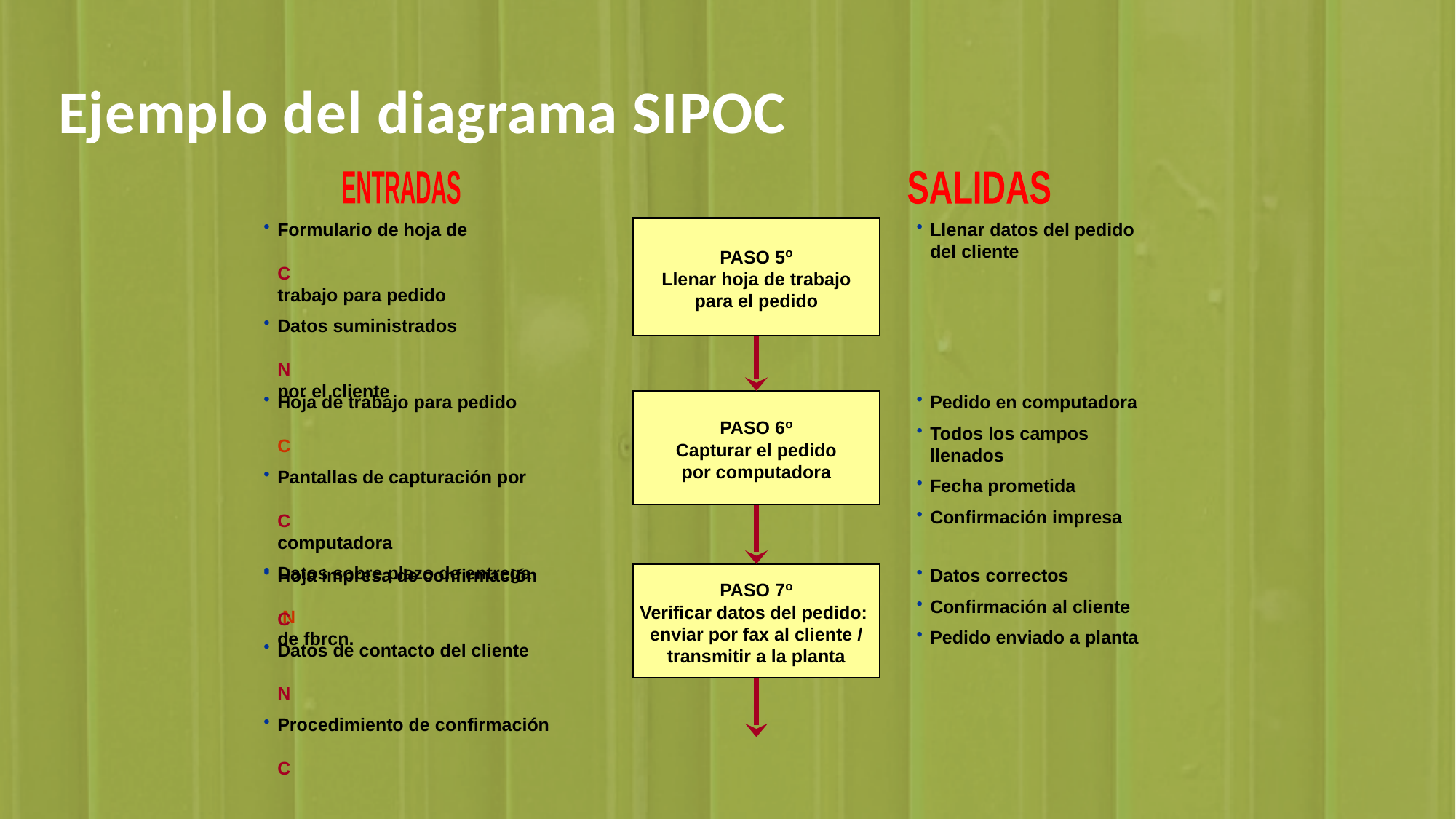

Ejemplo del diagrama SIPOC
ENTRADAS
SALIDAS
Formulario de hoja de	C
trabajo para pedido
Datos suministrados 	N
por el cliente
PASO 5o
Llenar hoja de trabajo
para el pedido
Llenar datos del pedido del cliente
Hoja de trabajo para pedido 	C
Pantallas de capturación por	C
computadora
Datos sobre plazo de entrega 	 N
de fbrcn.
PASO 6o
Capturar el pedido
por computadora
Pedido en computadora
Todos los campos llenados
Fecha prometida
Confirmación impresa
Hoja impresa de confirmación 	C
Datos de contacto del cliente 	N
Procedimiento de confirmación 	C
PASO 7o
Verificar datos del pedido:
enviar por fax al cliente /
transmitir a la planta
Datos correctos
Confirmación al cliente
Pedido enviado a planta